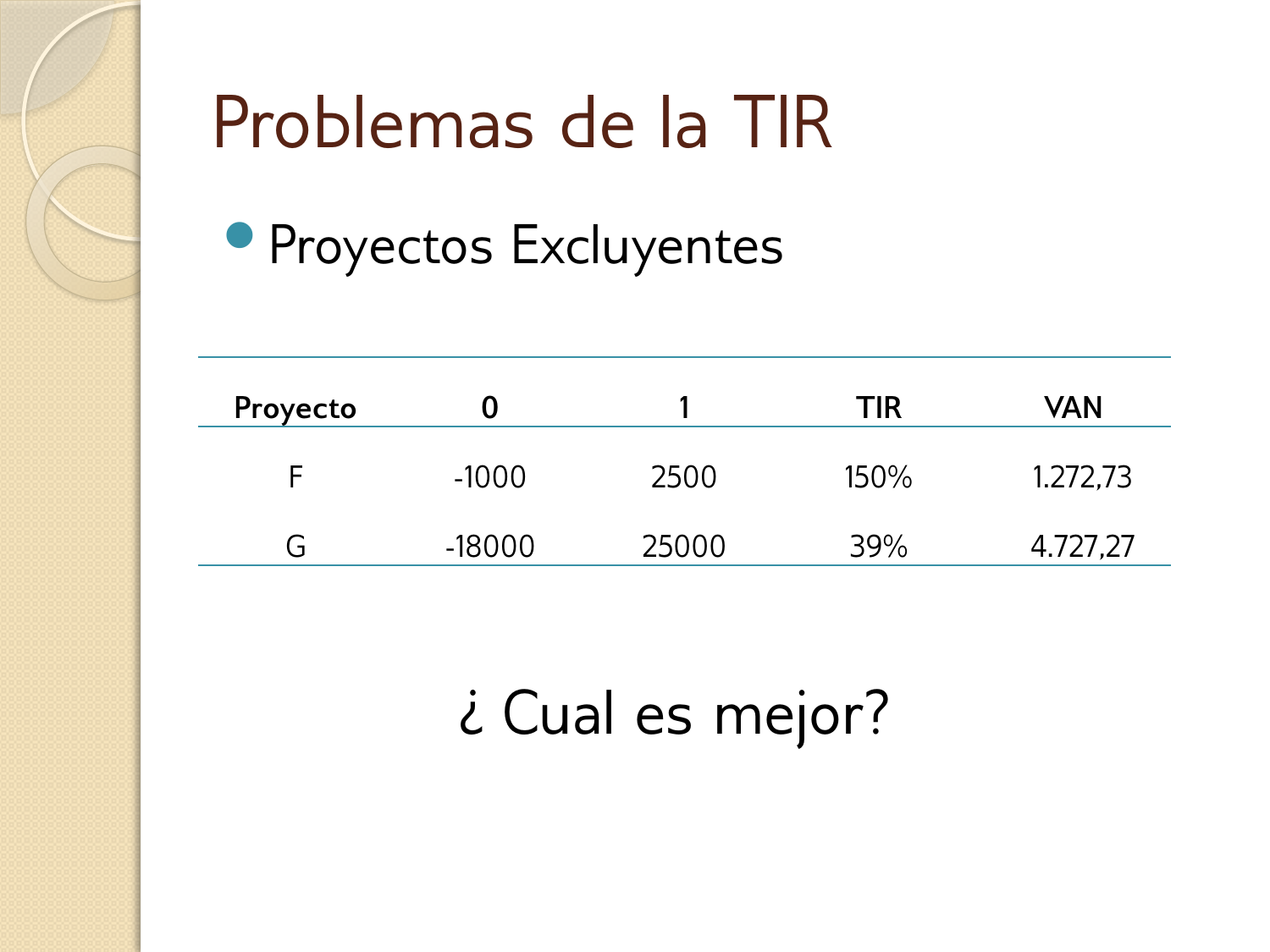

# Problemas de la TIR
Proyectos Excluyentes
| Proyecto | 0 | 1 | TIR | VAN |
| --- | --- | --- | --- | --- |
| F | -1000 | 2500 | 150% | 1.272,73 |
| G | -18000 | 25000 | 39% | 4.727,27 |
¿ Cual es mejor?